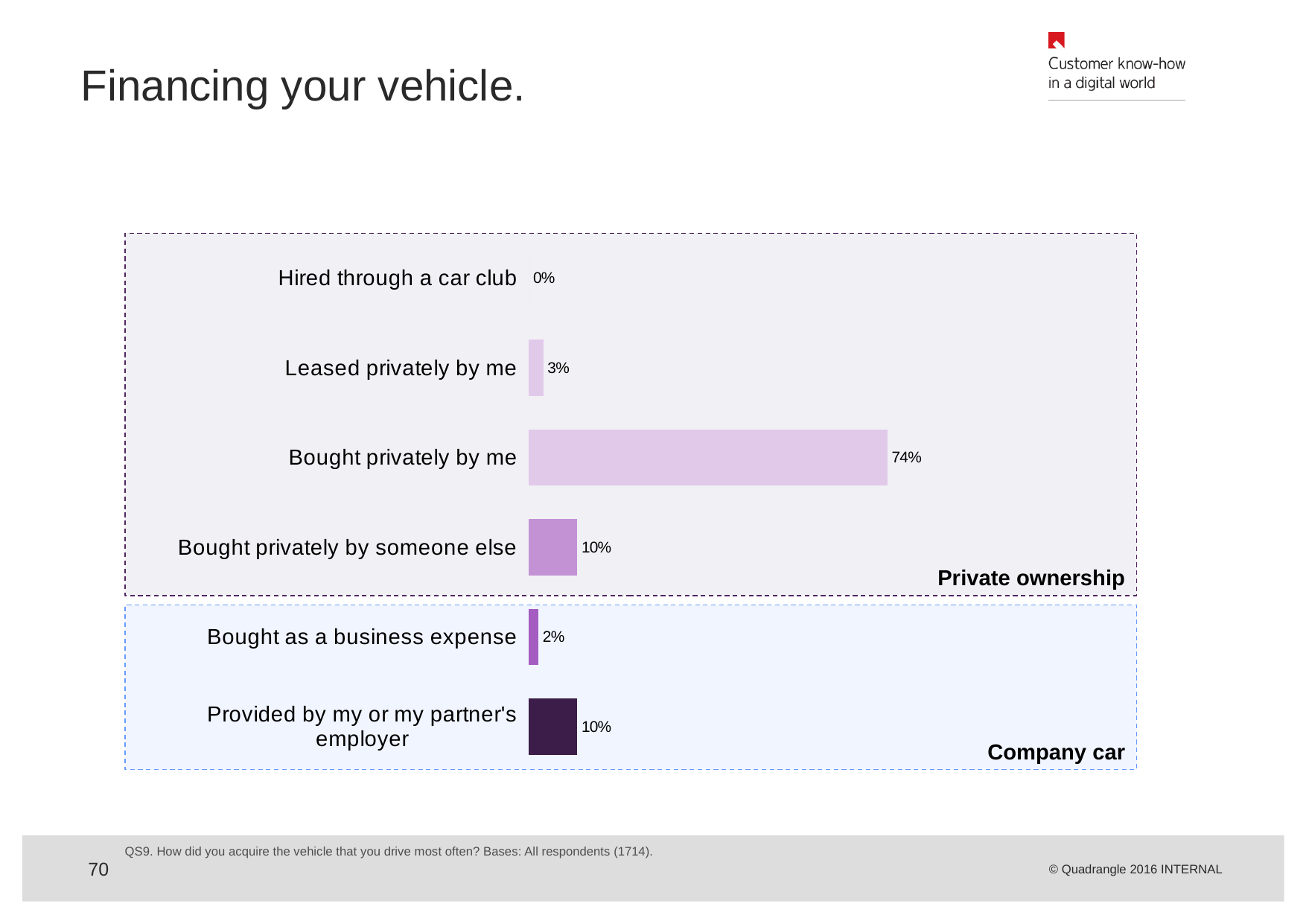

# Financing your vehicle.
Private ownership

### Chart

| Category | Series 1 |
|---|---|
| Provided by my or my partner's employer | 0.1 |
| Bought as a business expense | 0.02000000000000001 |
| Bought privately by someone else | 0.1 |
| Bought privately by me | 0.7400000000000015 |
| Leased privately by me | 0.030000000000000002 |
| Hired through a car club | 0.0 |
Company car
QS9. How did you acquire the vehicle that you drive most often? Bases: All respondents (1714).